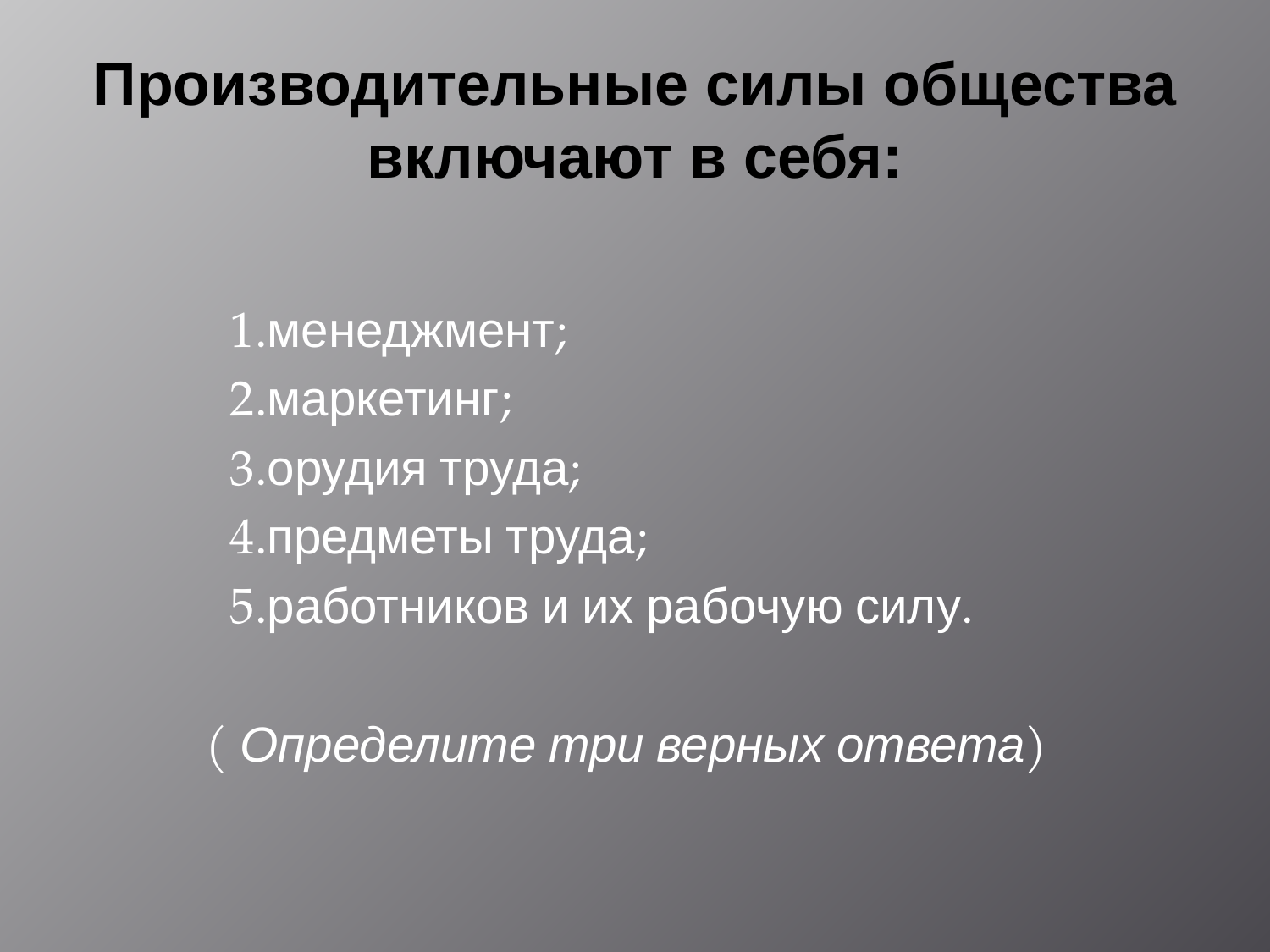

# Производительные силы общества включают в себя:

           1.менеджмент;
           2.маркетинг;
           3.орудия труда;
           4.предметы труда;
           5.работников и их рабочую силу.

         ( Определите три верных ответа)